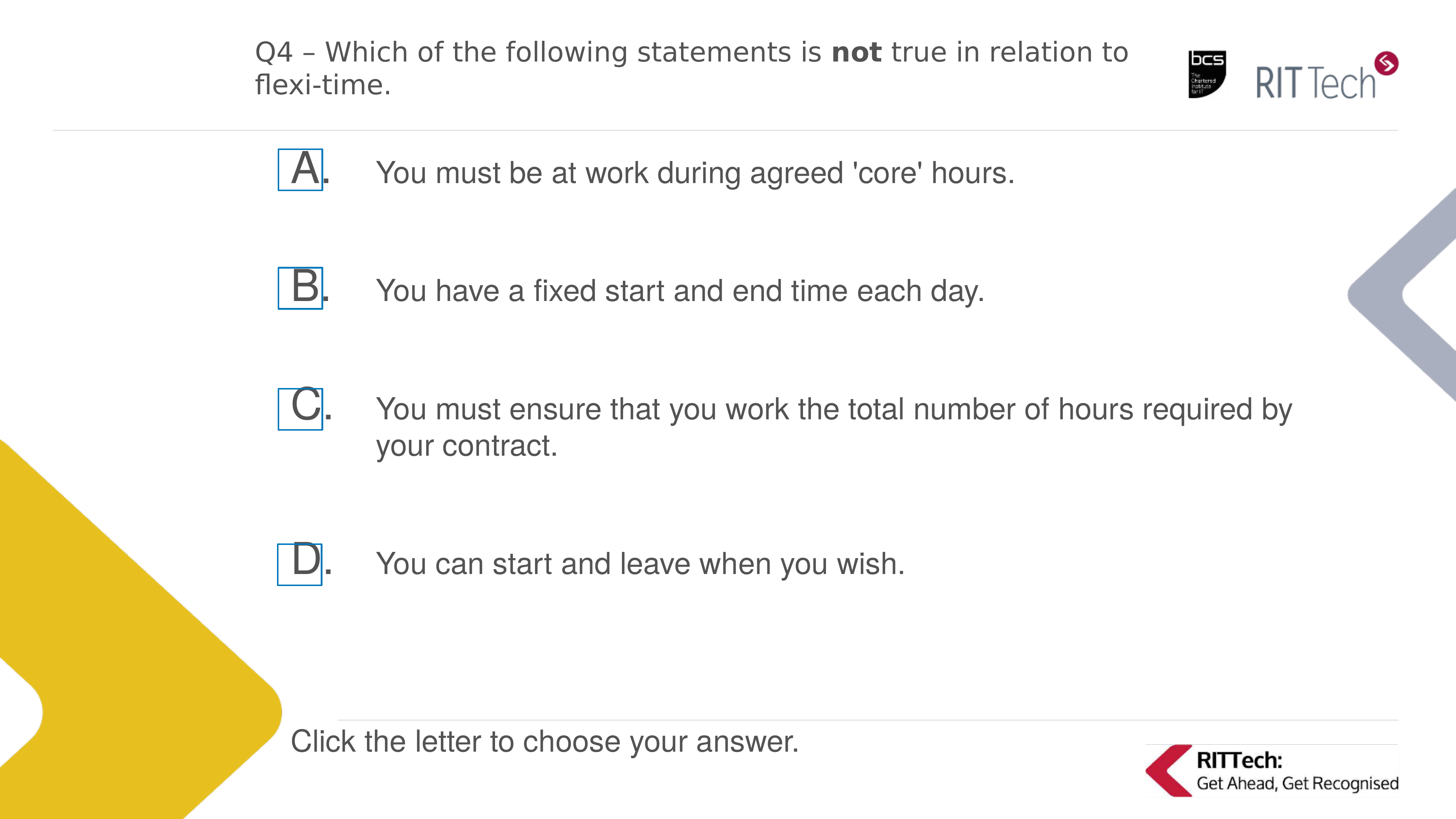

# Q4 – Which of the following statements is not true in relation to flexi-time.

You must be at work during agreed 'core' hours.

You have a fixed start and end time each day.

You must ensure that you work the total number of hours required by your contract.

You can start and leave when you wish.

Click the letter to choose your answer.